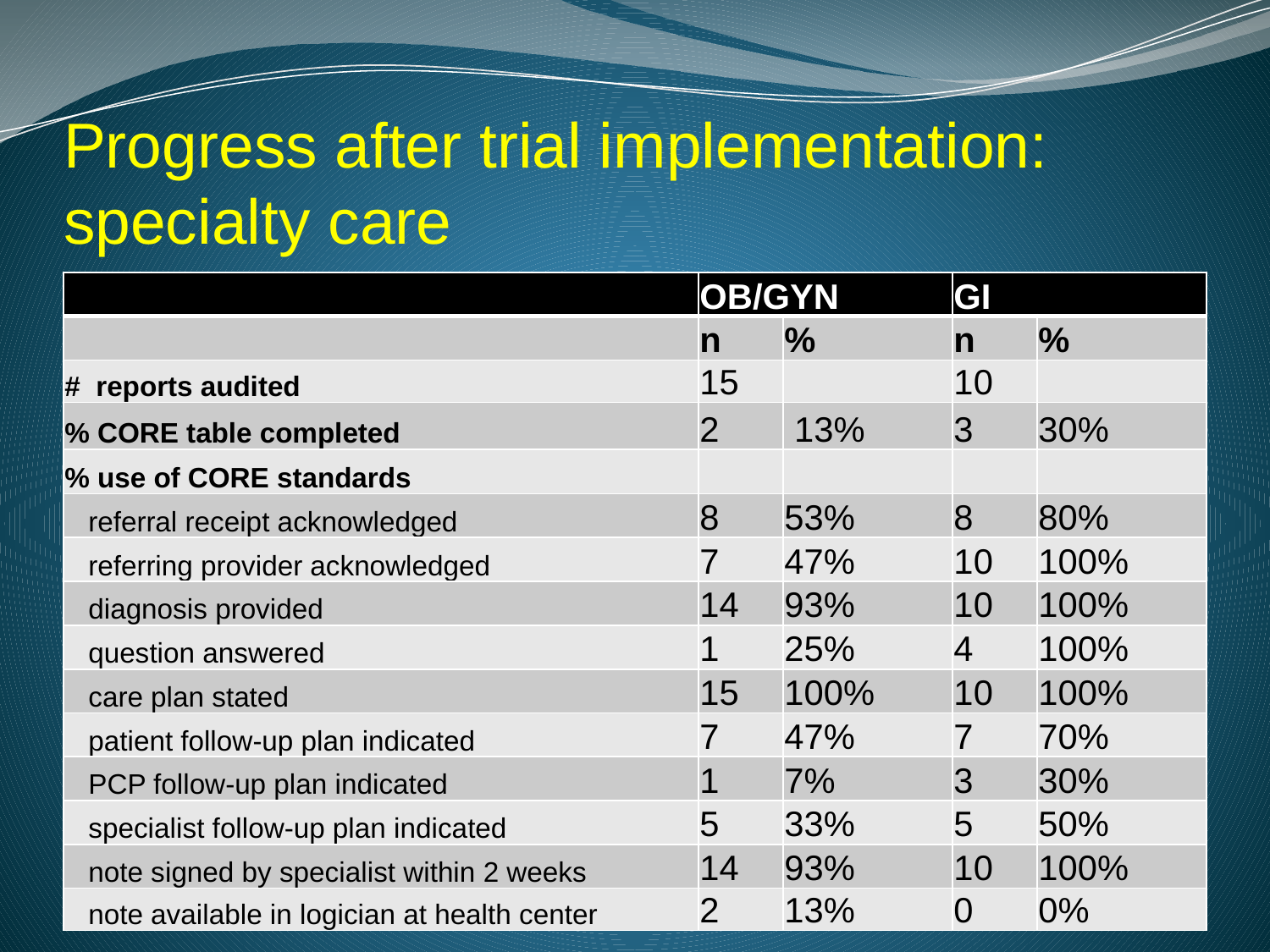

# Progress after trial implementation: 	specialty care
|  | OB/GYN |  | GI |  |
| --- | --- | --- | --- | --- |
|  | n | % | n | % |
| # reports audited | 15 |  | 10 |  |
| % CORE table completed | 2 | 13% | 3 | 30% |
| % use of CORE standards |  |  |  |  |
| referral receipt acknowledged | 8 | 53% | 8 | 80% |
| referring provider acknowledged | 7 | 47% | 10 | 100% |
| diagnosis provided | 14 | 93% | 10 | 100% |
| question answered | 1 | 25% | 4 | 100% |
| care plan stated | 15 | 100% | 10 | 100% |
| patient follow-up plan indicated | 7 | 47% | 7 | 70% |
| PCP follow-up plan indicated | 1 | 7% | 3 | 30% |
| specialist follow-up plan indicated | 5 | 33% | 5 | 50% |
| note signed by specialist within 2 weeks | 14 | 93% | 10 | 100% |
| note available in logician at health center | 2 | 13% | 0 | 0% |
13